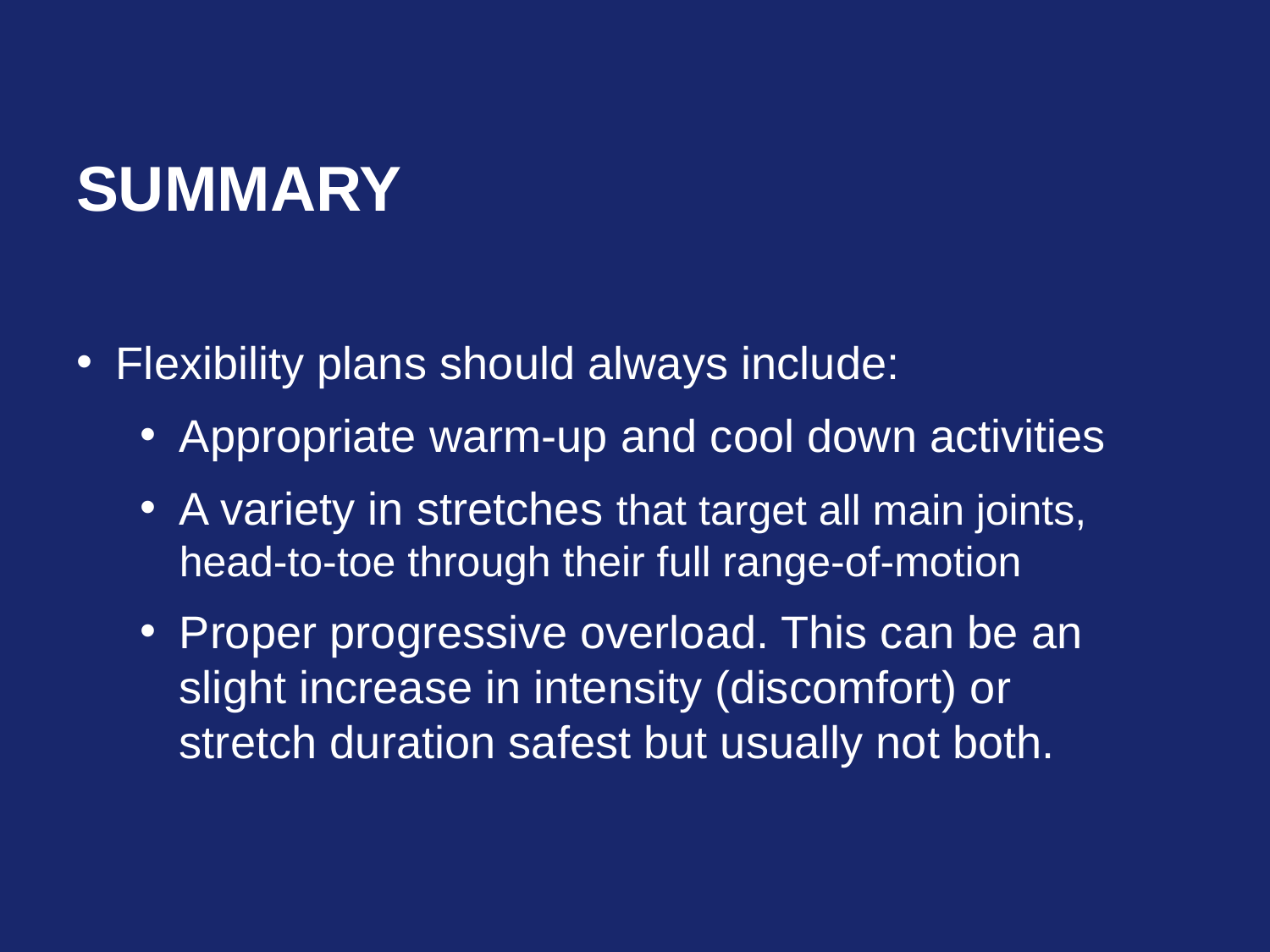

# Summary
Flexibility plans should always include:
Appropriate warm-up and cool down activities
A variety in stretches that target all main joints, head-to-toe through their full range-of-motion
Proper progressive overload. This can be an slight increase in intensity (discomfort) or stretch duration safest but usually not both.